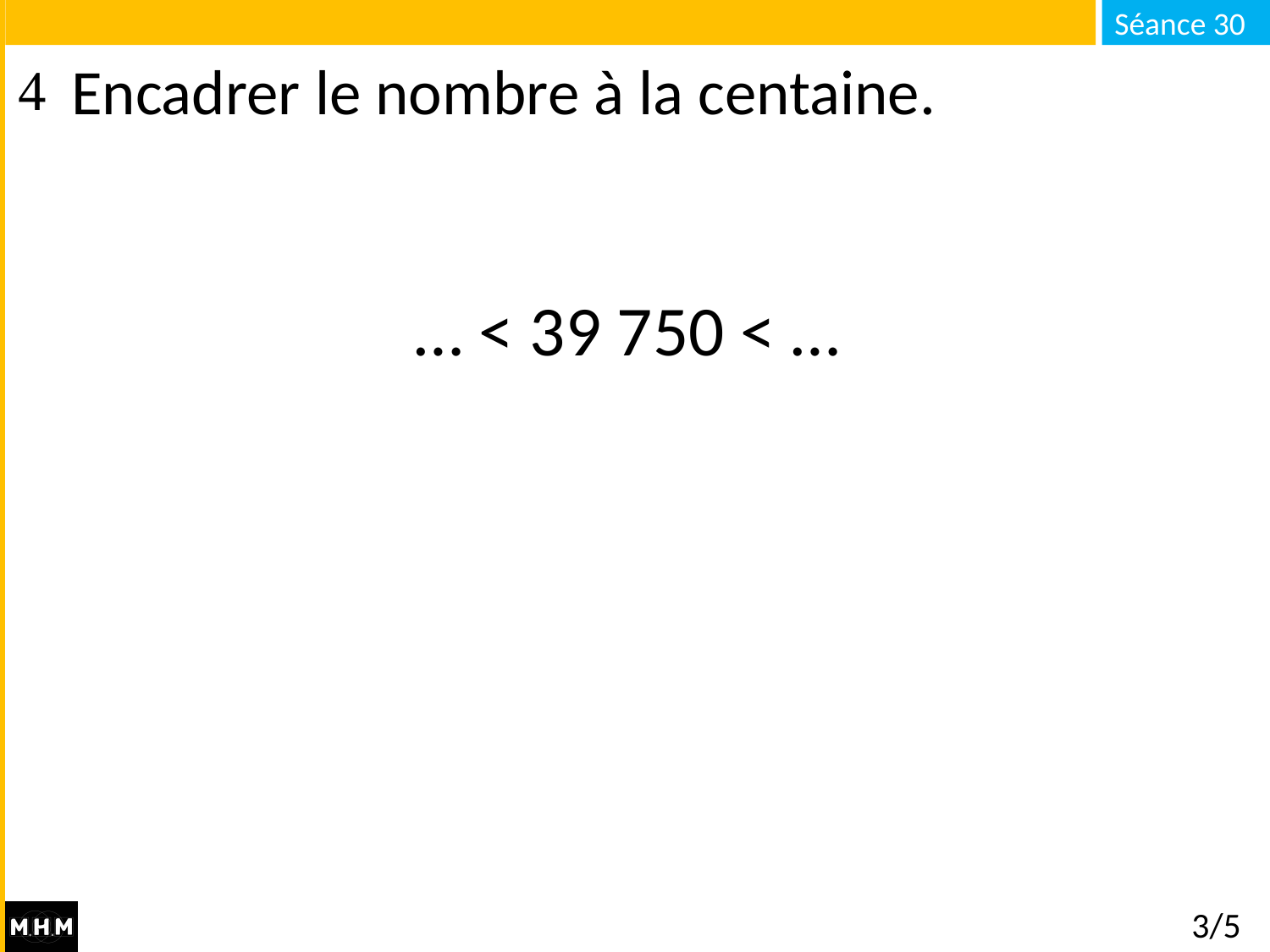

# Encadrer le nombre à la centaine.
… < 39 750 < …
3/5